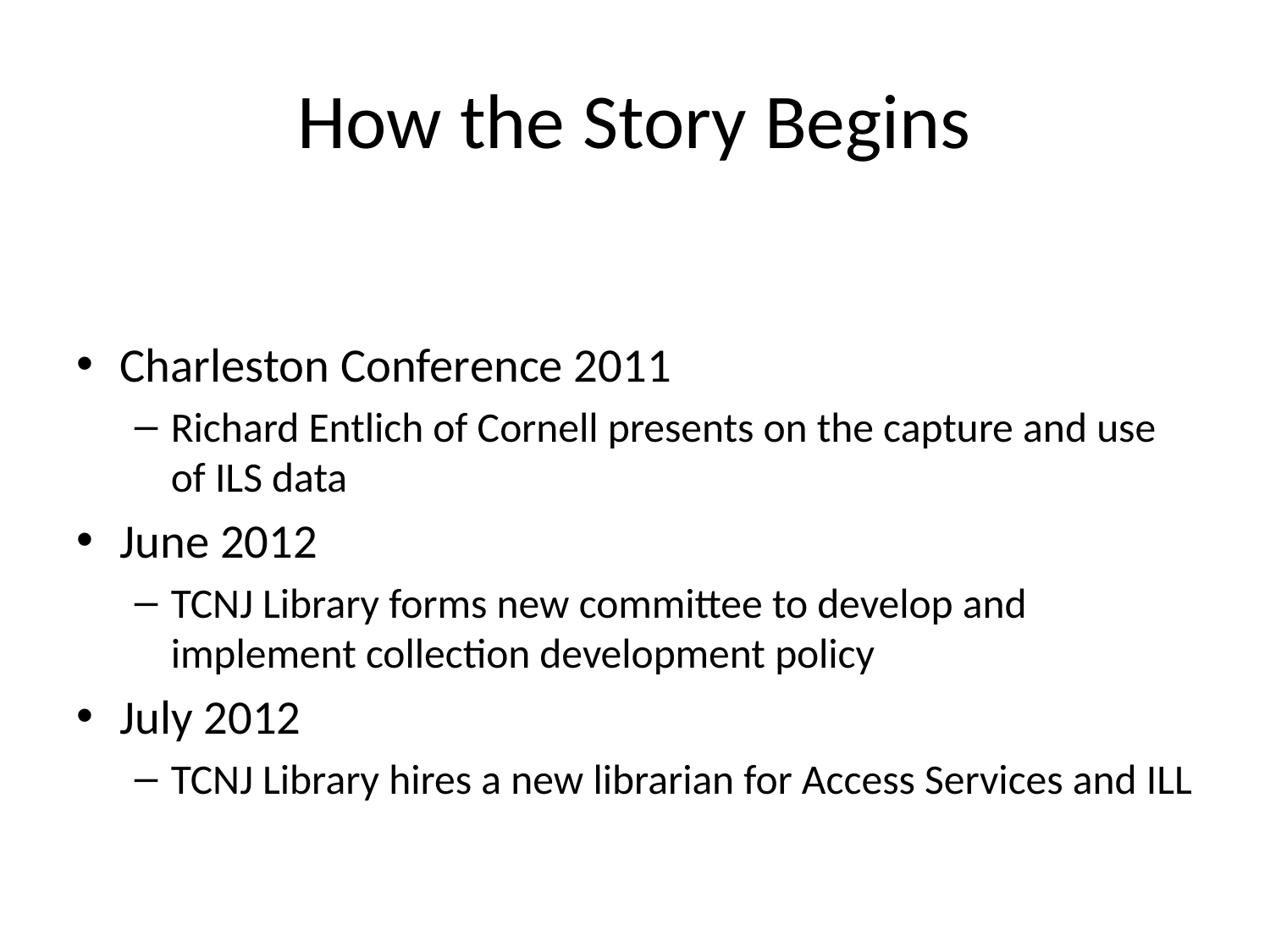

# How the Story Begins
Charleston Conference 2011
Richard Entlich of Cornell presents on the capture and use of ILS data
June 2012
TCNJ Library forms new committee to develop and implement collection development policy
July 2012
TCNJ Library hires a new librarian for Access Services and ILL